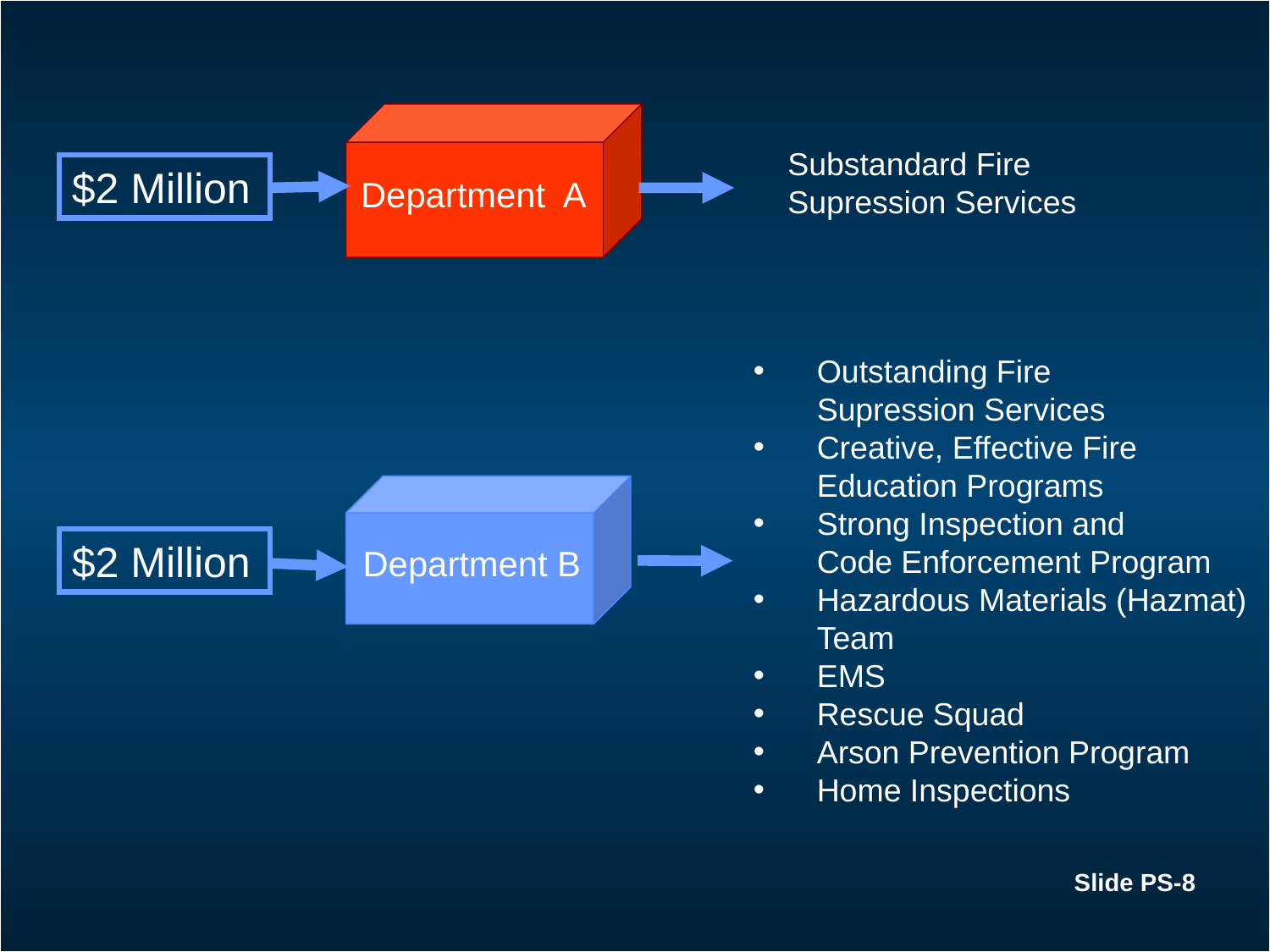

Substandard Fire Supression Services
$2 Million
Department  A

Outstanding Fire
Supression Services
Creative, Effective Fire Education Programs
Strong Inspection and
Code Enforcement Program
Hazardous Materials (Hazmat) Team
EMS
Rescue Squad
Arson Prevention Program
Home Inspections

$2 Million
Department B

8
Slide PS-8